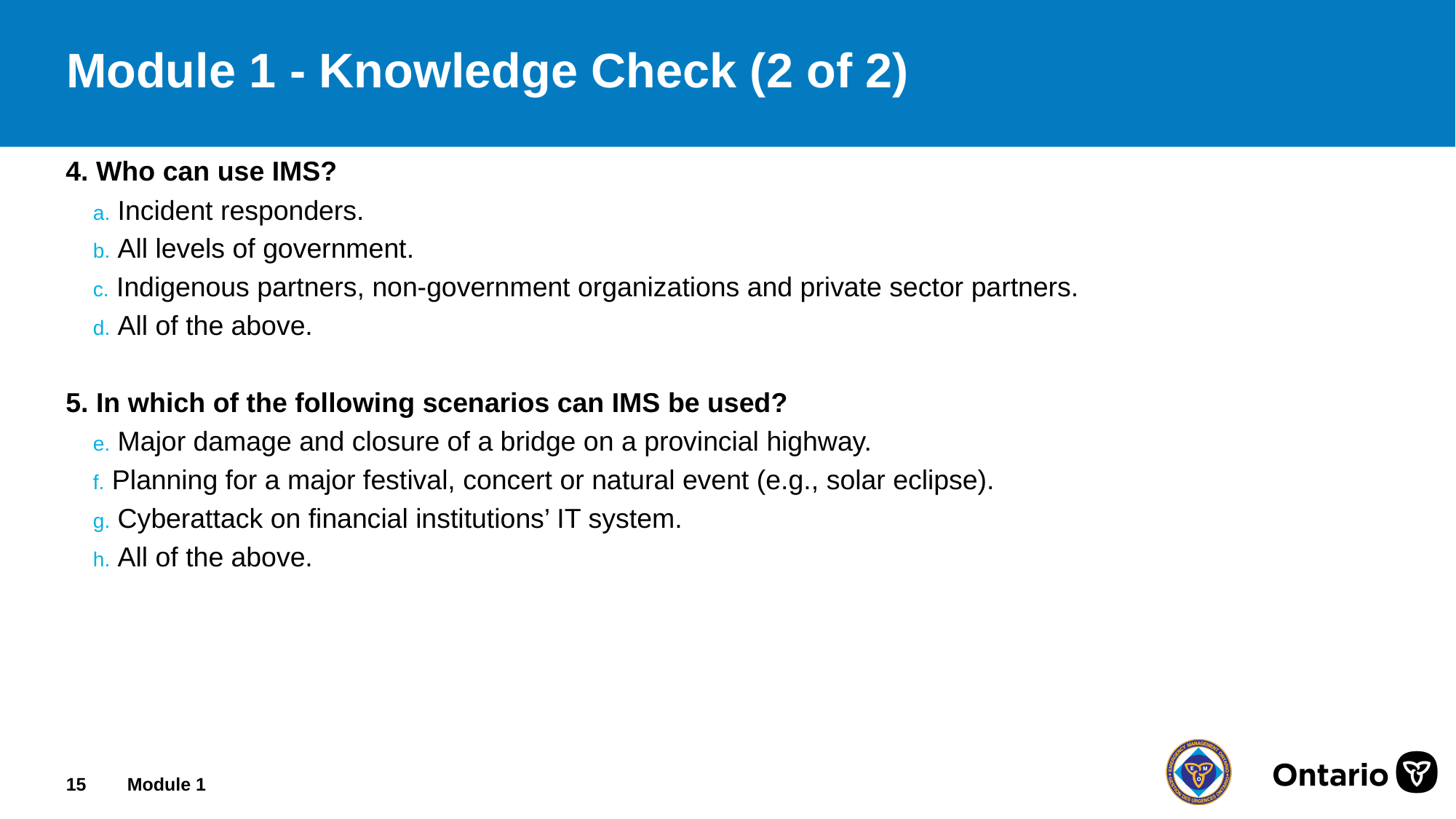

# Module 1 - Knowledge Check (2 of 2)
4. Who can use IMS?
 Incident responders.
 All levels of government.
 Indigenous partners, non-government organizations and private sector partners.
 All of the above.

5. In which of the following scenarios can IMS be used?
 Major damage and closure of a bridge on a provincial highway.
 Planning for a major festival, concert or natural event (e.g., solar eclipse).
 Cyberattack on financial institutions’ IT system.
 All of the above.
15
Module 1